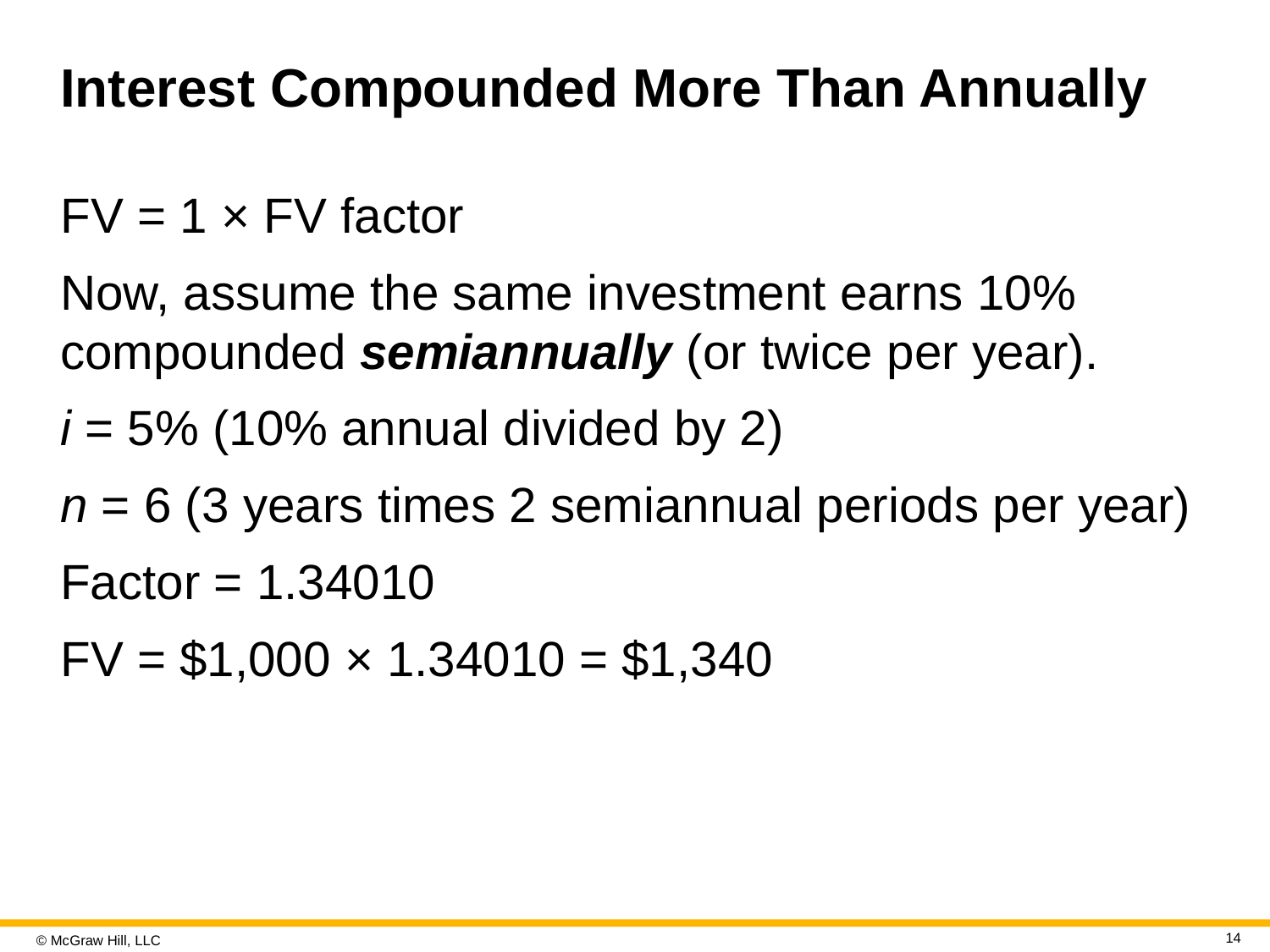

# Interest Compounded More Than Annually
F V = 1 × F V factor
Now, assume the same investment earns 10% compounded semiannually (or twice per year).
i = 5% (10% annual divided by 2)
n = 6 (3 years times 2 semiannual periods per year)
Factor = 1.34010
F V = $1,000 × 1.34010 = $1,340
14